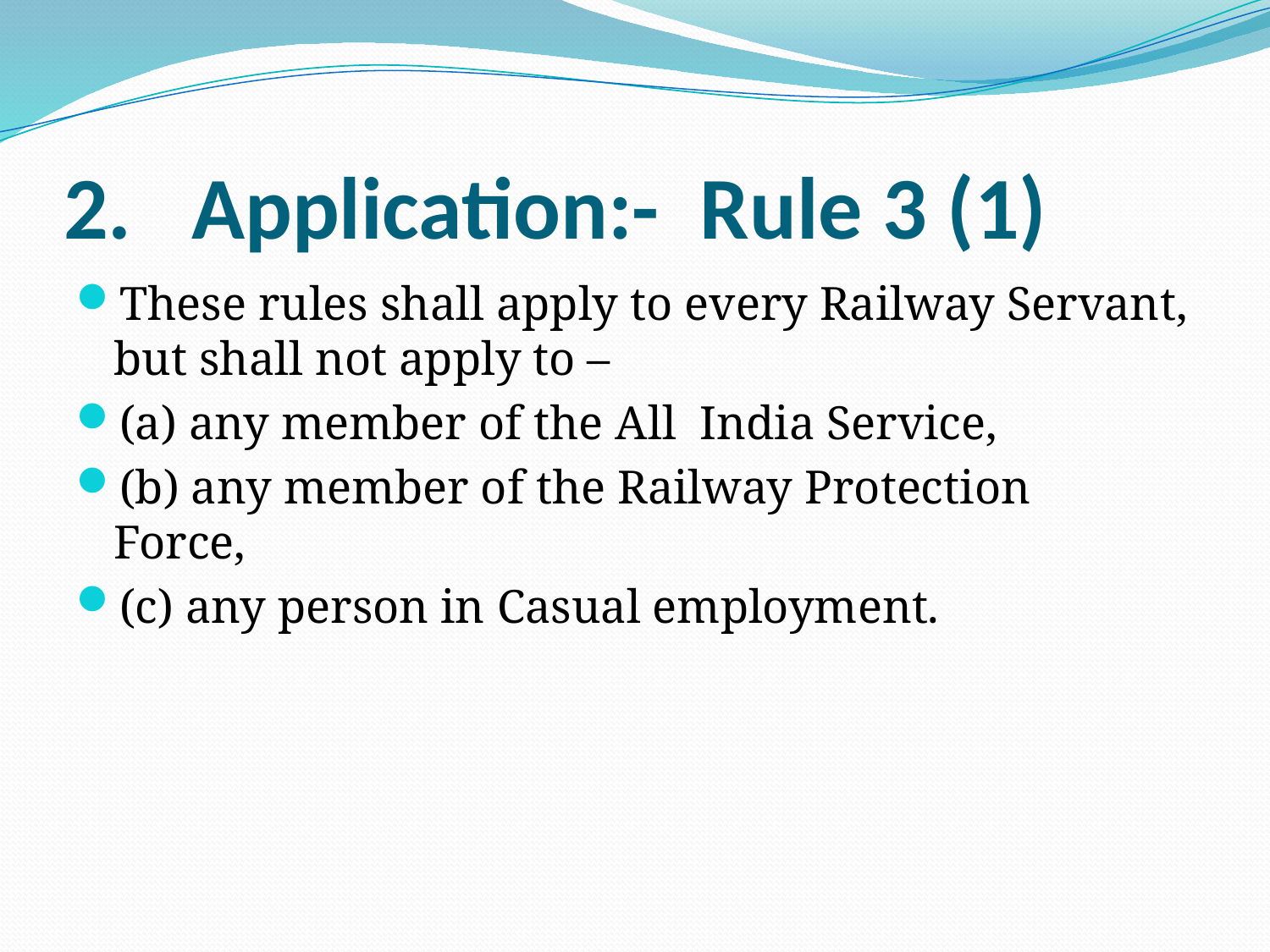

# 2.   Application:-  Rule 3 (1)
These rules shall apply to every Railway Servant, but shall not apply to –
(a) any member of the All  India Service,
(b) any member of the Railway Protection    Force,
(c) any person in Casual employment.